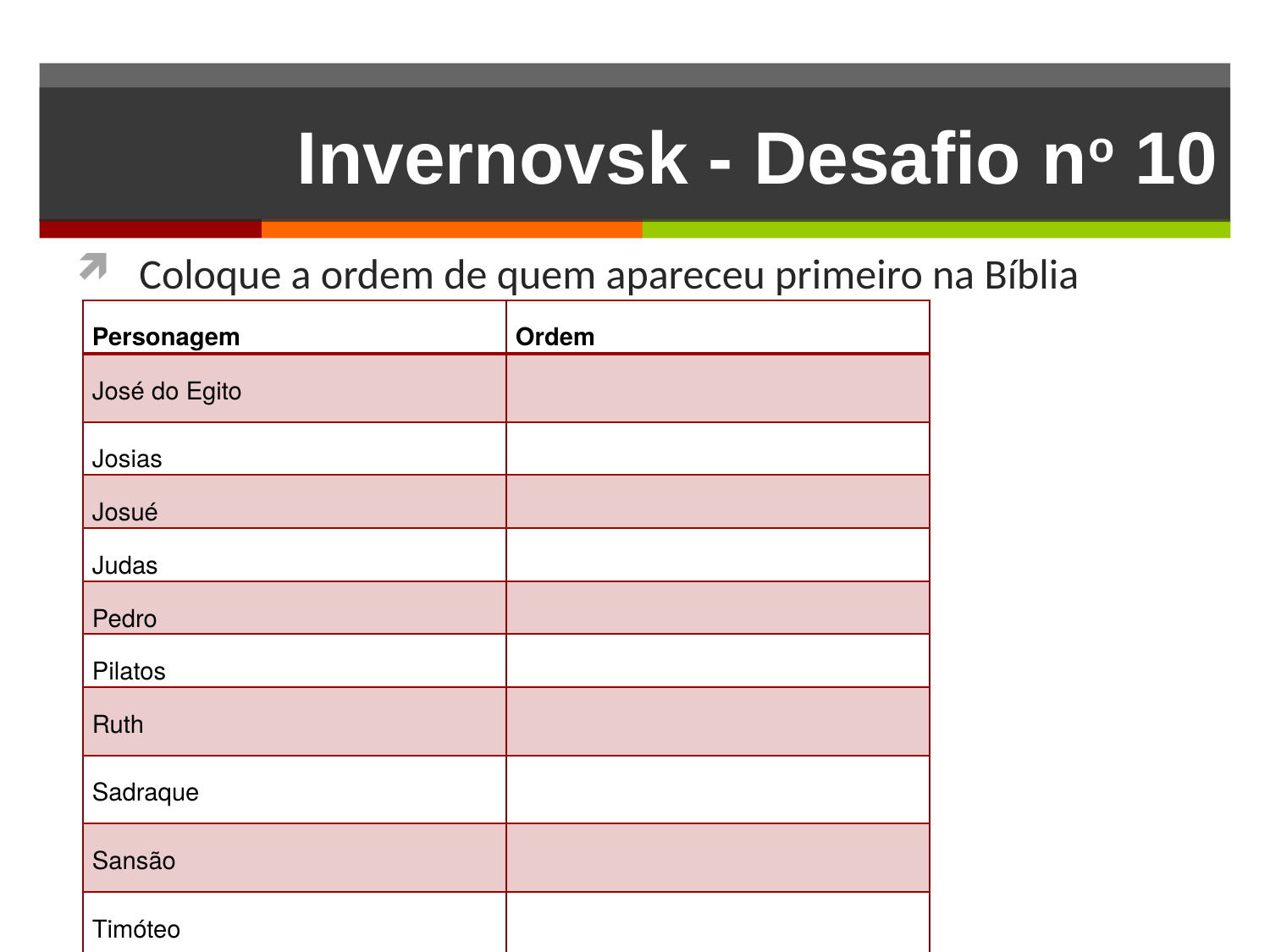

# Invernovsk - Desafio no 10
Coloque a ordem de quem apareceu primeiro na Bíblia

| Personagem | Ordem |
| --- | --- |
| José do Egito |  |
| Josias |  |
| Josué |  |
| Judas |  |
| Pedro |  |
| Pilatos |  |
| Ruth |  |
| Sadraque |  |
| Sansão |  |
| Timóteo |  |